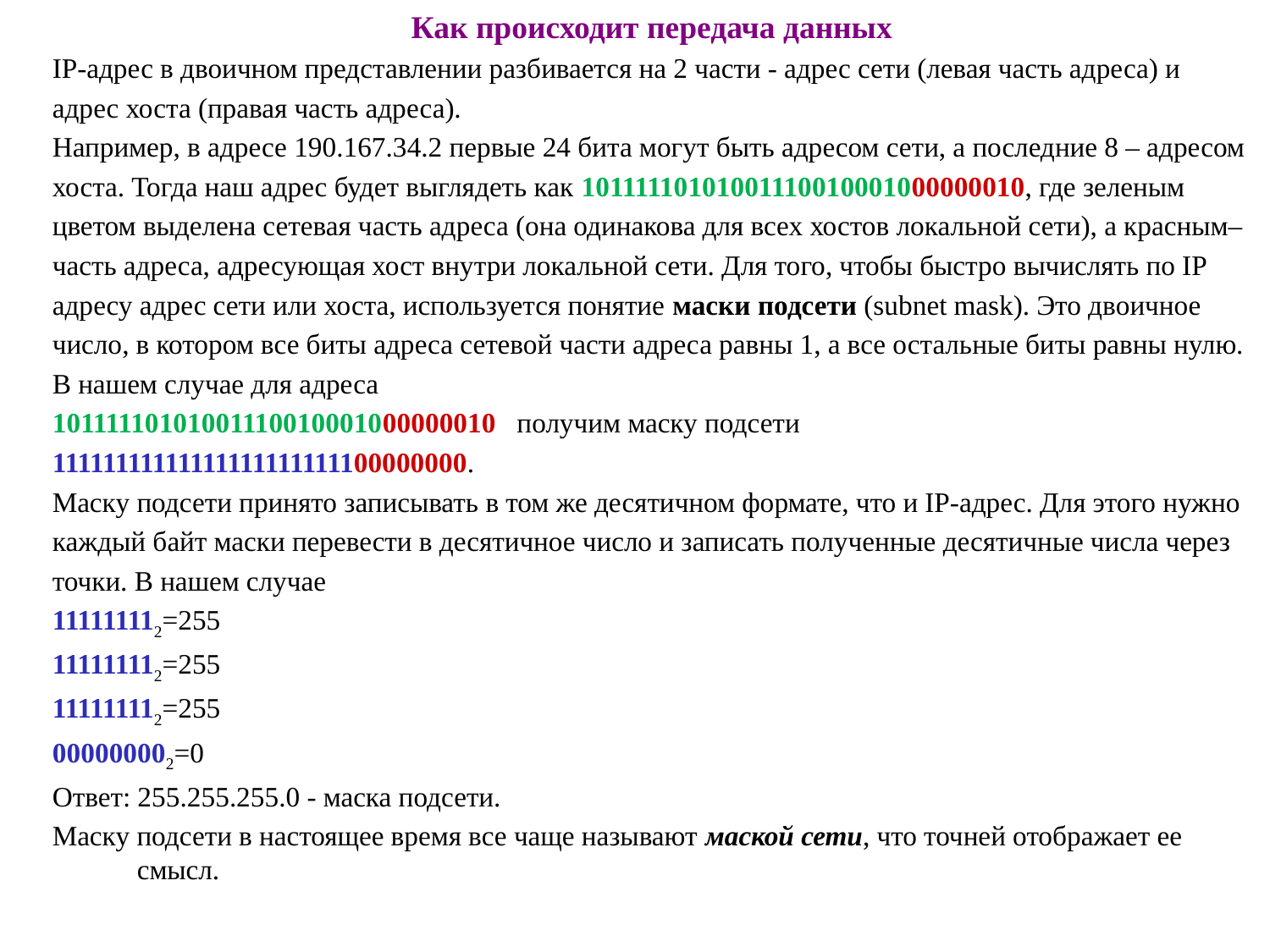

# Как происходит передача данных
IP-адрес в двоичном представлении разбивается на 2 части - адрес сети (левая часть адреса) и
адрес хоста (правая часть адреса).
Например, в адресе 190.167.34.2 первые 24 бита могут быть адресом сети, а последние 8 – адресом
хоста. Тогда наш адрес будет выглядеть как 10111110101001110010001000000010, где зеленым
цветом выделена сетевая часть адреса (она одинакова для всех хостов локальной сети), а красным–
часть адреса, адресующая хост внутри локальной сети. Для того, чтобы быстро вычислять по IP
адресу адрес сети или хоста, используется понятие маски подсети (subnet mask). Это двоичное
число, в котором все биты адреса сетевой части адреса равны 1, а все остальные биты равны нулю.
В нашем случае для адреса
10111110101001110010001000000010   получим маску подсети
11111111111111111111111100000000.
Маску подсети принято записывать в том же десятичном формате, что и IP-адрес. Для этого нужно
каждый байт маски перевести в десятичное число и записать полученные десятичные числа через
точки. В нашем случае
111111112=255
111111112=255
111111112=255
000000002=0
Ответ: 255.255.255.0 - маска подсети.
Маску подсети в настоящее время все чаще называют маской сети, что точней отображает ее смысл.